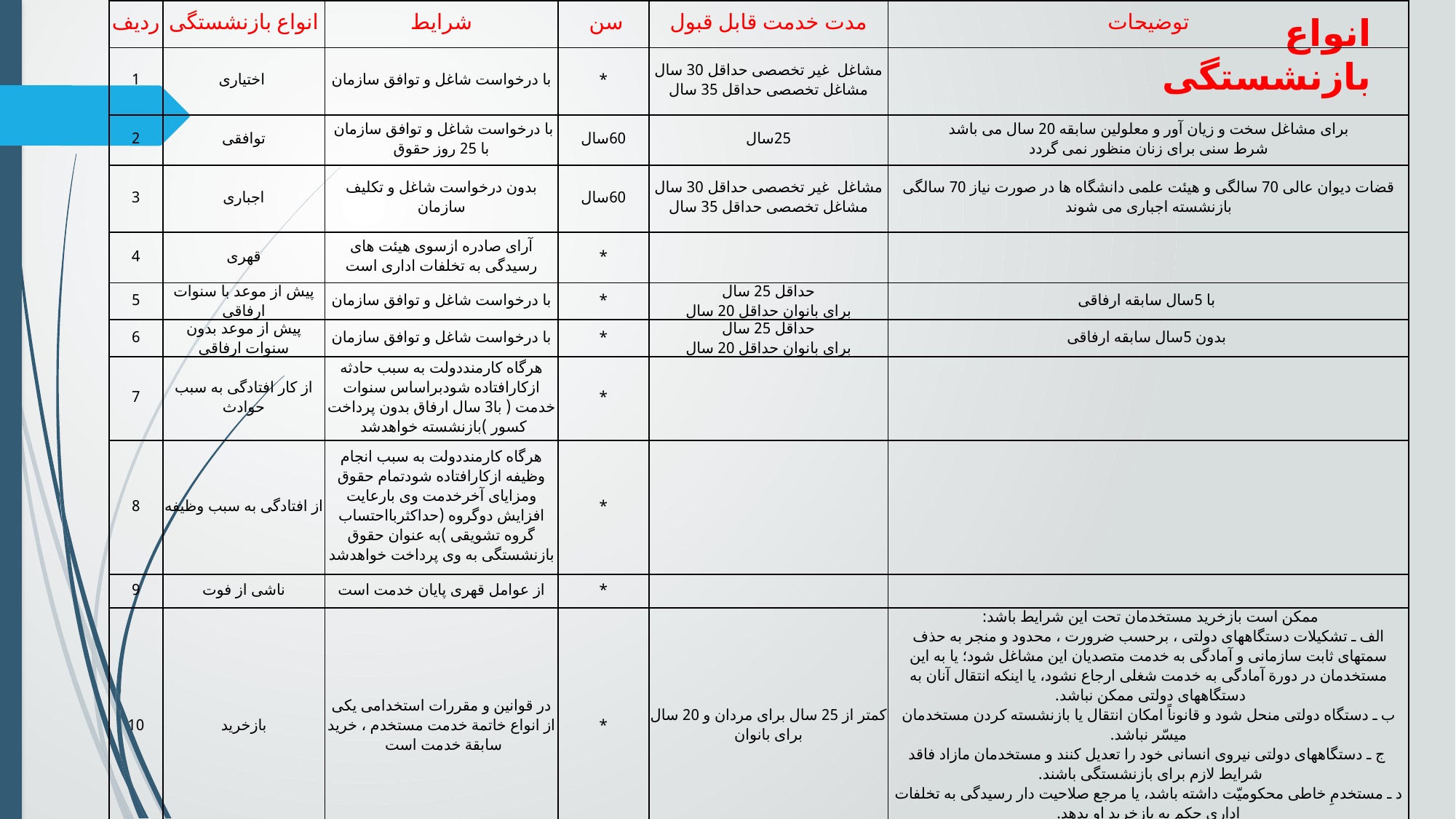

| ردیف | انواع بازنشستگی | شرایط | سن | مدت خدمت قابل قبول | توضیحات |
| --- | --- | --- | --- | --- | --- |
| 1 | اختیاری | با درخواست شاغل و توافق سازمان | \* | مشاغل غیر تخصصی حداقل 30 سال مشاغل تخصصی حداقل 35 سال |  |
| 2 | توافقی | با درخواست شاغل و توافق سازمان با 25 روز حقوق | 60سال | 25سال | برای مشاغل سخت و زیان آور و معلولین سابقه 20 سال می باشد شرط سنی برای زنان منظور نمی گردد |
| 3 | اجباری | بدون درخواست شاغل و تکلیف سازمان | 60سال | مشاغل غیر تخصصی حداقل 30 سال مشاغل تخصصی حداقل 35 سال | قضات دیوان عالی 70 سالگی و هیئت علمی دانشگاه ها در صورت نیاز 70 سالگی بازنشسته اجباری می شوند |
| 4 | قهری | آرای صادره ازسوی هیئت های رسیدگی به تخلفات اداری است | \* |  |  |
| 5 | پیش از موعد با سنوات ارفاقی | با درخواست شاغل و توافق سازمان | \* | حداقل 25 سال برای بانوان حداقل 20 سال | با 5سال سابقه ارفاقی |
| 6 | پیش از موعد بدون سنوات ارفاقی | با درخواست شاغل و توافق سازمان | \* | حداقل 25 سال برای بانوان حداقل 20 سال | بدون 5سال سابقه ارفاقی |
| 7 | از کار افتادگی به سبب حوادث | هرگاه کارمنددولت به سبب حادثه ازکارافتاده شودبراساس سنوات خدمت ( با3 سال ارفاق بدون پرداخت کسور )بازنشسته خواهدشد | \* |  |  |
| 8 | از افتادگی به سبب وظیفه | هرگاه کارمنددولت به سبب انجام وظیفه ازکارافتاده شودتمام حقوق ومزایای آخرخدمت وی بارعایت افزایش دوگروه (حداکثربااحتساب گروه تشویقی )به عنوان حقوق بازنشستگی به وی پرداخت خواهدشد | \* |  |  |
| 9 | ناشی از فوت | از عوامل قهری پایان خدمت است | \* |  |  |
| 10 | بازخرید | در قوانین و مقررات استخدامی یکی از انواع خاتمة خدمت مستخدم ، خرید سابقة خدمت است | \* | کمتر از 25 سال برای مردان و 20 سال برای بانوان | ممکن است بازخرید مستخدمان تحت این شرایط باشد: الف ـ تشکیلات دستگاههای دولتی ، برحسب ضرورت ، محدود و منجر به حذف سمتهای ثابت سازمانی و آمادگی به خدمت متصدیان این مشاغل شود؛ یا به این مستخدمان در دورة آمادگی به خدمت شغلی ارجاع نشود، یا اینکه انتقال آنان به دستگاههای دولتی ممکن نباشد. ب ـ دستگاه دولتی منحل شود و قانوناً امکان انتقال یا بازنشسته کردن مستخدمان میسّر نباشد. ج ـ دستگاههای دولتی نیروی انسانی خود را تعدیل کنند و مستخدمان مازاد فاقد شرایط لازم برای بازنشستگی باشند. د ـ مستخدمِ خاطی محکومیّت داشته باشد، یا مرجع صلاحیت دار رسیدگی به تخلفات اداری حکم به بازخرید او بدهد. ه ـ مستخدمی که شرایط لازم را برای بازنشستگی ندارد، خود تقاضای بازخرید خدمت کند |
انواع بازنشستگی